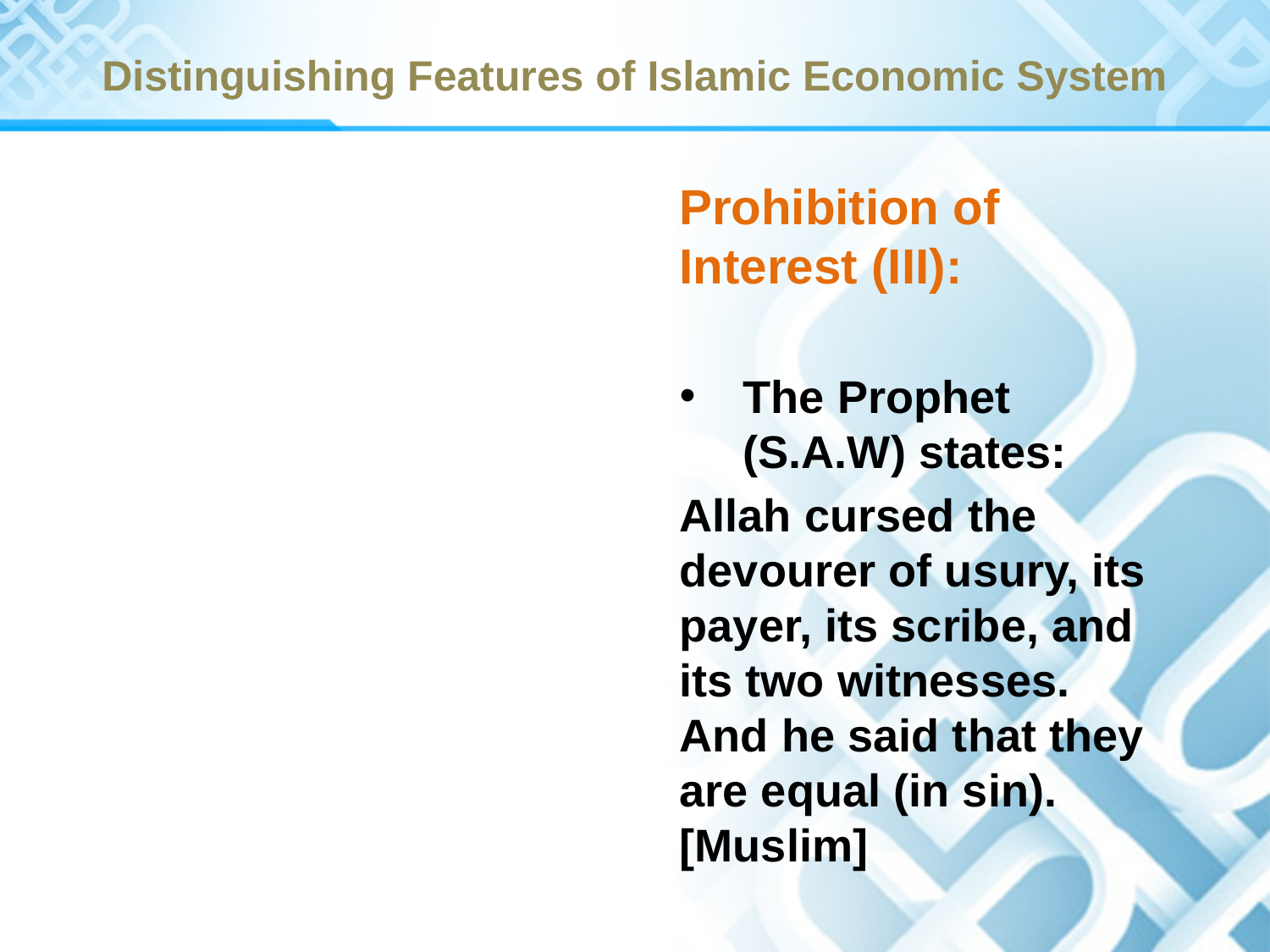

Distinguishing Features of Islamic Economic System
Prohibition of Interest (III):

The Prophet (S.A.W) states:
Allah cursed the devourer of usury, its payer, its scribe, and its two witnesses. And he said that they are equal (in sin). [Muslim]